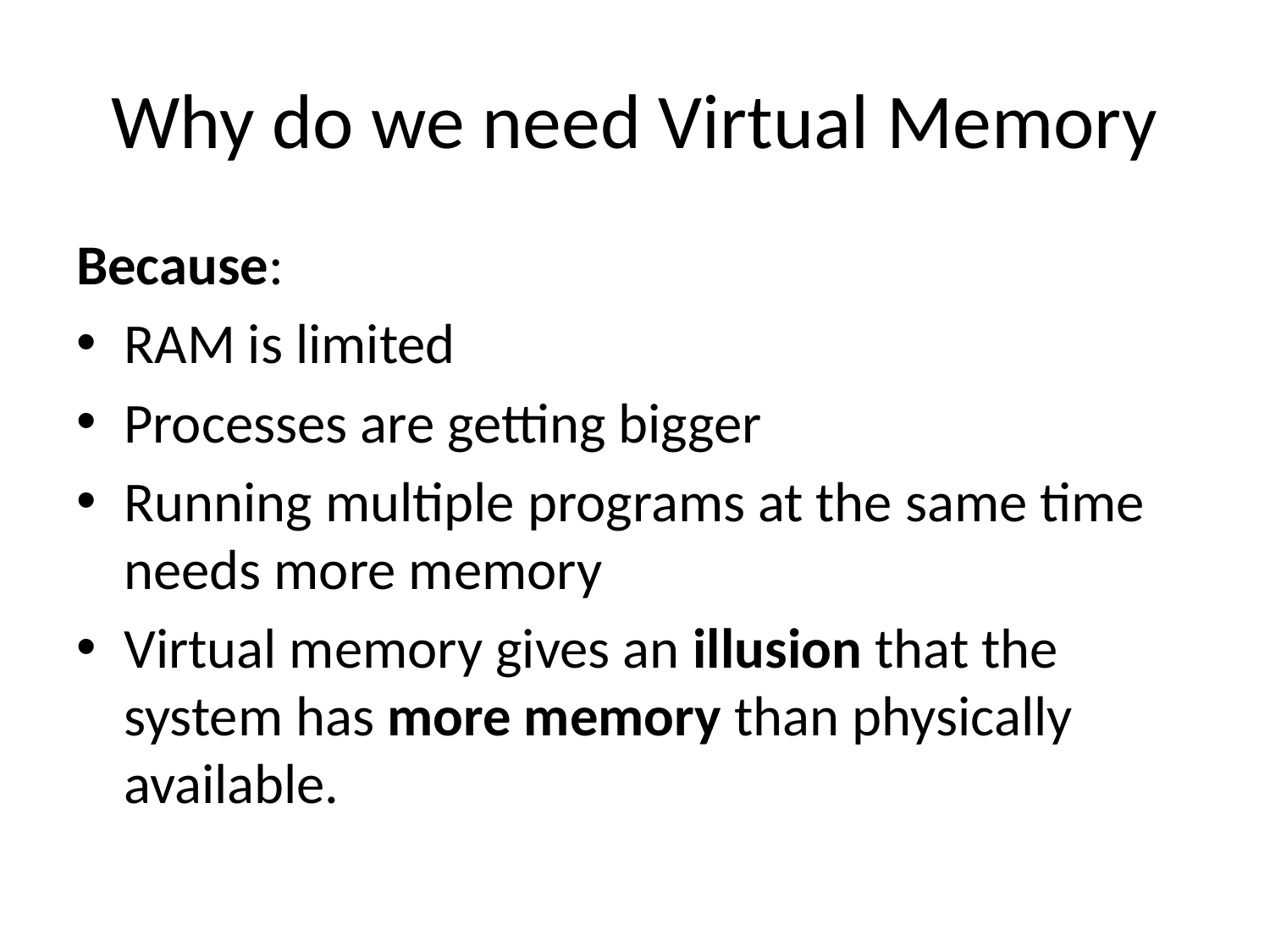

# Why do we need Virtual Memory
Because:
RAM is limited
Processes are getting bigger
Running multiple programs at the same time needs more memory
Virtual memory gives an illusion that the system has more memory than physically available.